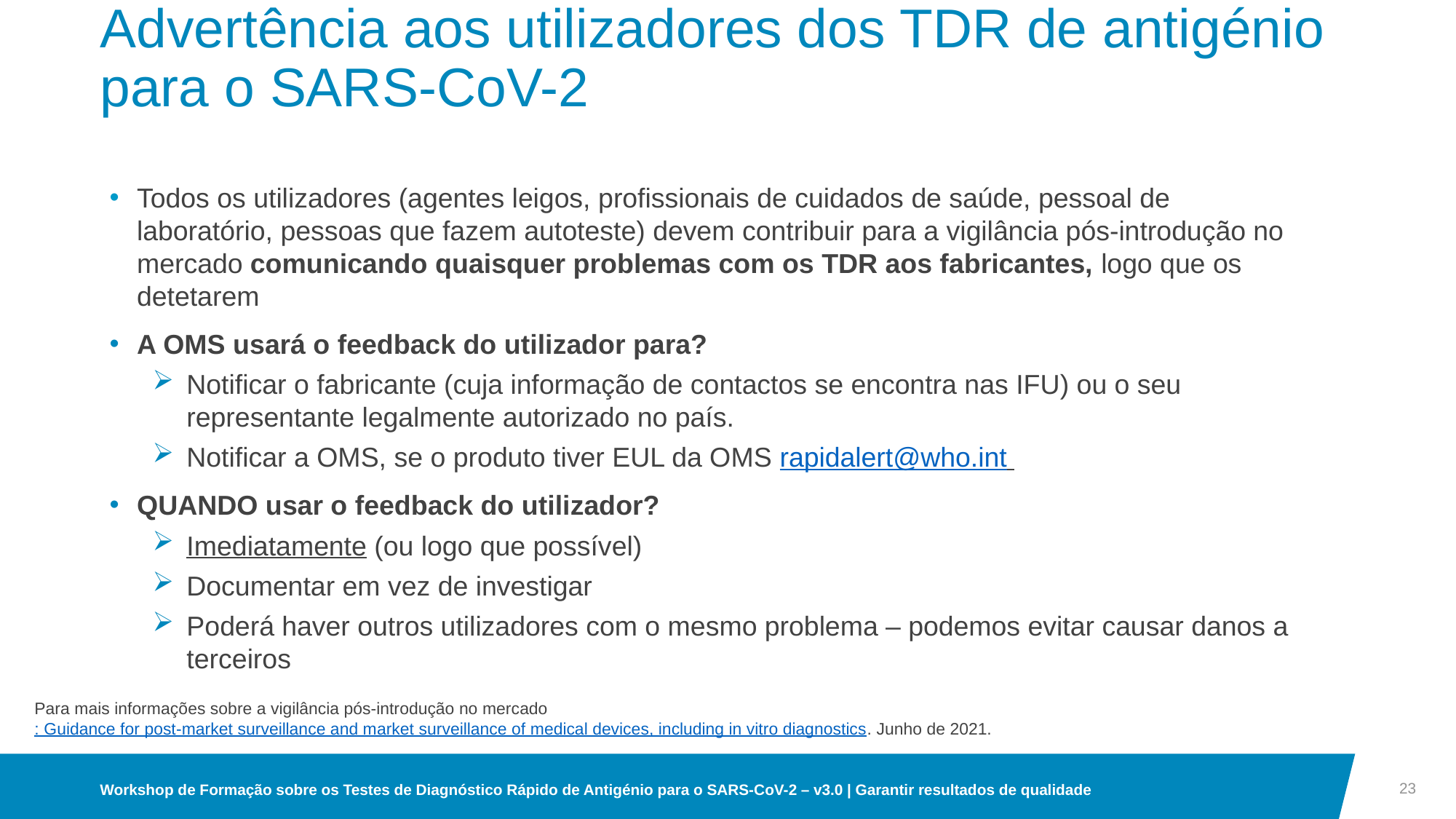

# Advertência aos utilizadores dos TDR de antigénio para o SARS-CoV-2
Todos os utilizadores (agentes leigos, profissionais de cuidados de saúde, pessoal de laboratório, pessoas que fazem autoteste) devem contribuir para a vigilância pós-introdução no mercado comunicando quaisquer problemas com os TDR aos fabricantes, logo que os detetarem
A OMS usará o feedback do utilizador para?
Notificar o fabricante (cuja informação de contactos se encontra nas IFU) ou o seu representante legalmente autorizado no país.
Notificar a OMS, se o produto tiver EUL da OMS rapidalert@who.int
QUANDO usar o feedback do utilizador?
Imediatamente (ou logo que possível)
Documentar em vez de investigar
Poderá haver outros utilizadores com o mesmo problema – podemos evitar causar danos a terceiros

Para mais informações sobre a vigilância pós-introdução no mercado: Guidance for post-market surveillance and market surveillance of medical devices, including in vitro diagnostics. Junho de 2021.
23
Workshop de Formação sobre os Testes de Diagnóstico Rápido de Antigénio para o SARS-CoV-2 – v3.0 | Garantir resultados de qualidade